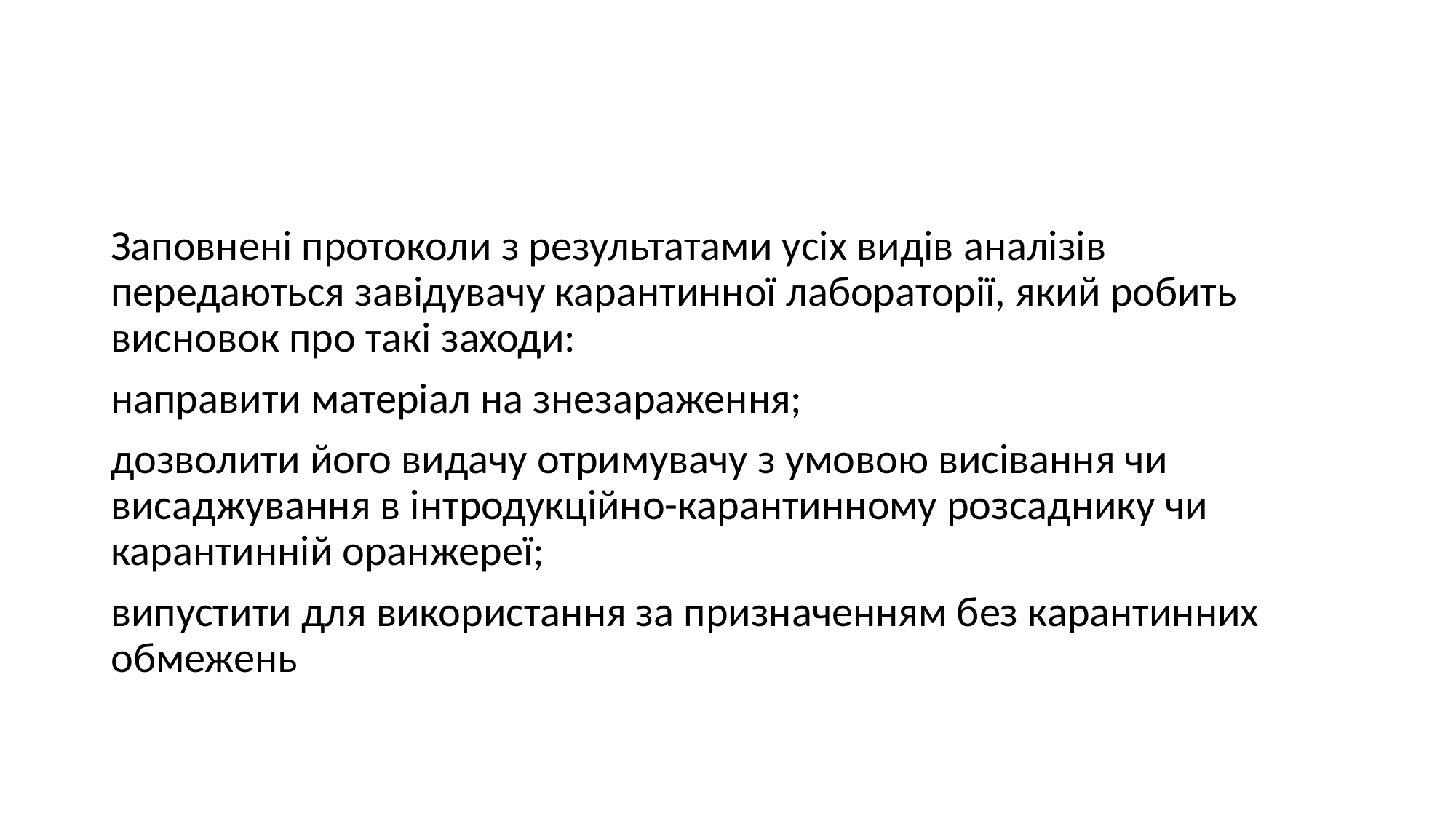

#
Заповнені протоколи з результатами усіх видів аналізів передаються завідувачу карантинної лабораторії, який робить висновок про такі заходи:
направити матеріал на знезараження;
дозволити його видачу отримувачу з умовою висівання чи висаджування в інтродукційно-карантинному розсаднику чи карантинній оранжереї;
випустити для використання за призначенням без карантинних обмежень